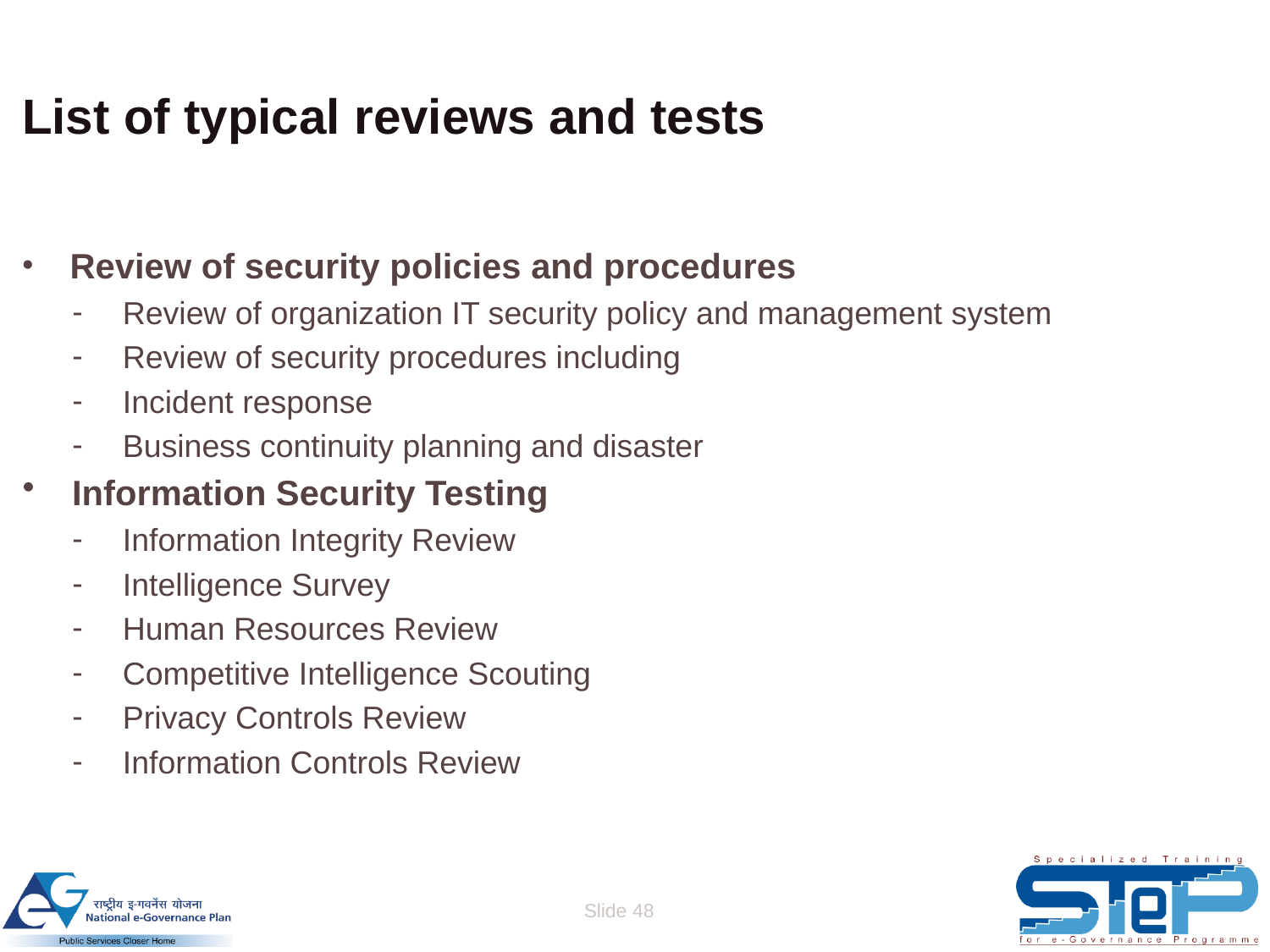

# List of typical reviews and tests
Review of security policies and procedures
Review of organization IT security policy and management system
Review of security procedures including
Incident response
Business continuity planning and disaster
Information Security Testing
Information Integrity Review
Intelligence Survey
Human Resources Review
Competitive Intelligence Scouting
Privacy Controls Review
Information Controls Review